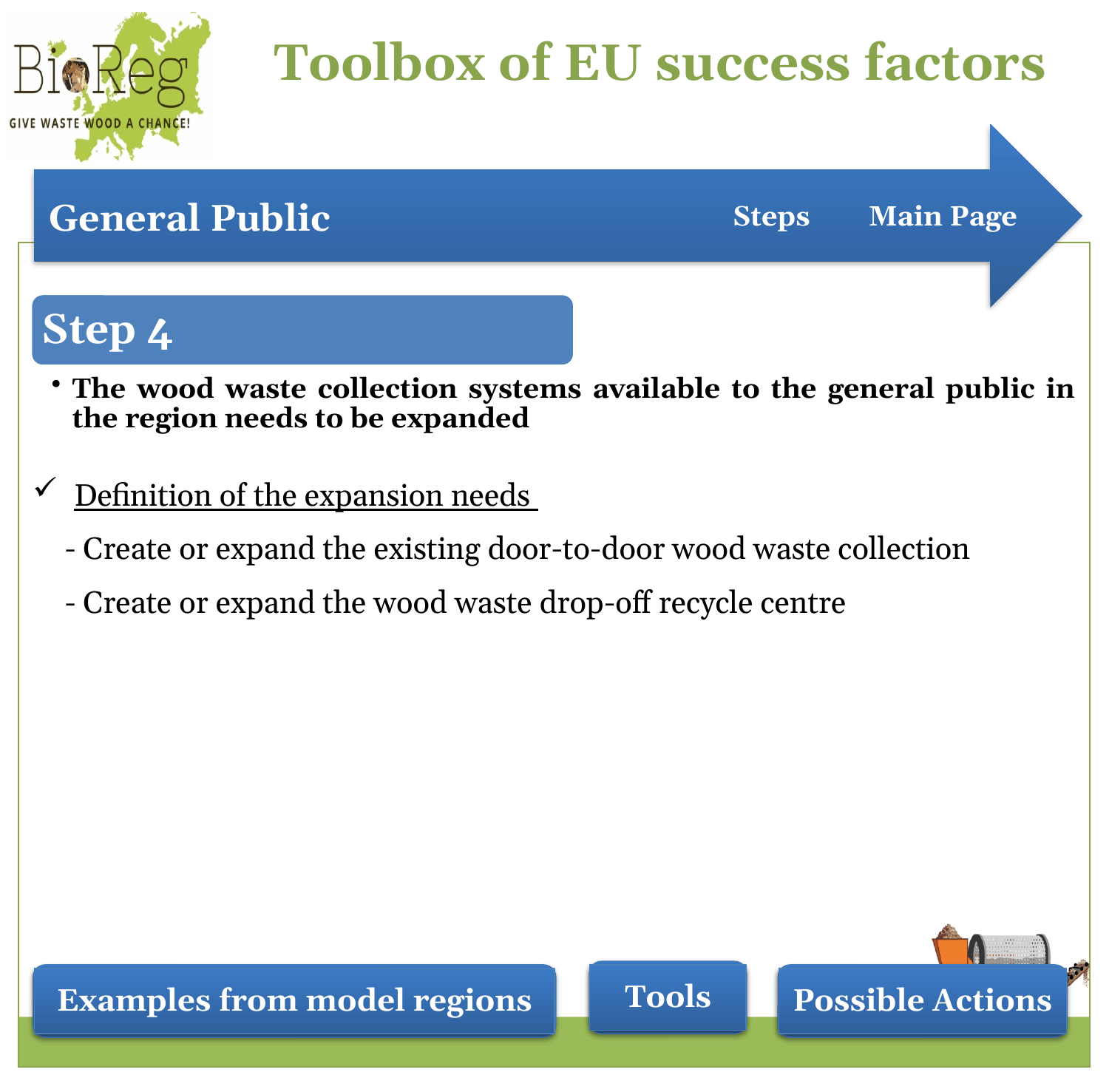

General Public

Steps

Main Page

Step 4

The wood waste collection systems available to the general public in the region needs to be expanded
Definition of the expansion needs
- Create or expand the existing door-to-door wood waste collection
- Create or expand the wood waste drop-off recycle centre

Tools

Possible Actions

Examples from model regions